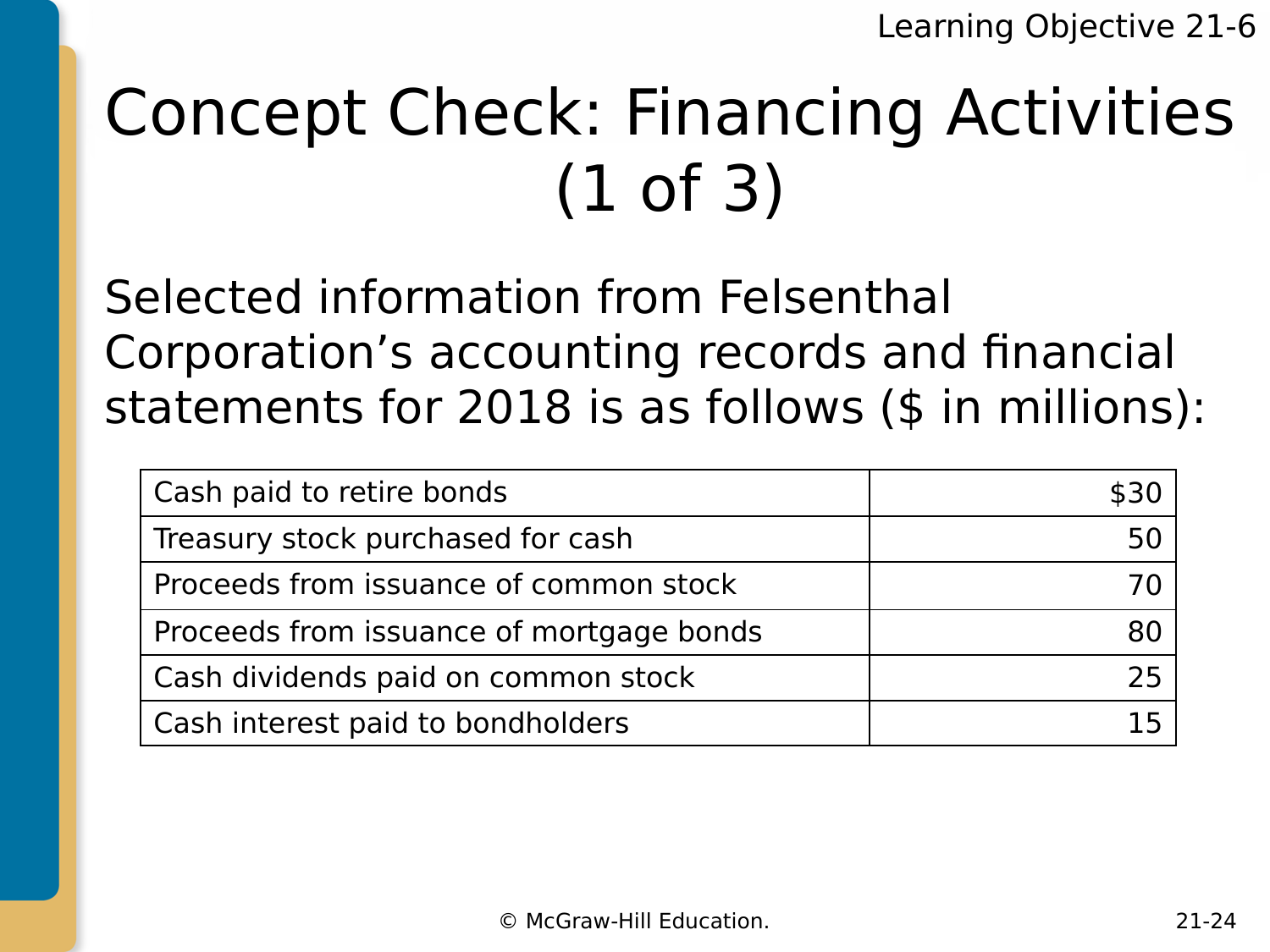

Learning Objective 21-6
# Concept Check: Financing Activities (1 of 3)
Selected information from Felsenthal Corporation’s accounting records and financial statements for 2018 is as follows ($ in millions):
| Cash paid to retire bonds | $30 |
| --- | --- |
| Treasury stock purchased for cash | 50 |
| Proceeds from issuance of common stock | 70 |
| Proceeds from issuance of mortgage bonds | 80 |
| Cash dividends paid on common stock | 25 |
| Cash interest paid to bondholders | 15 |